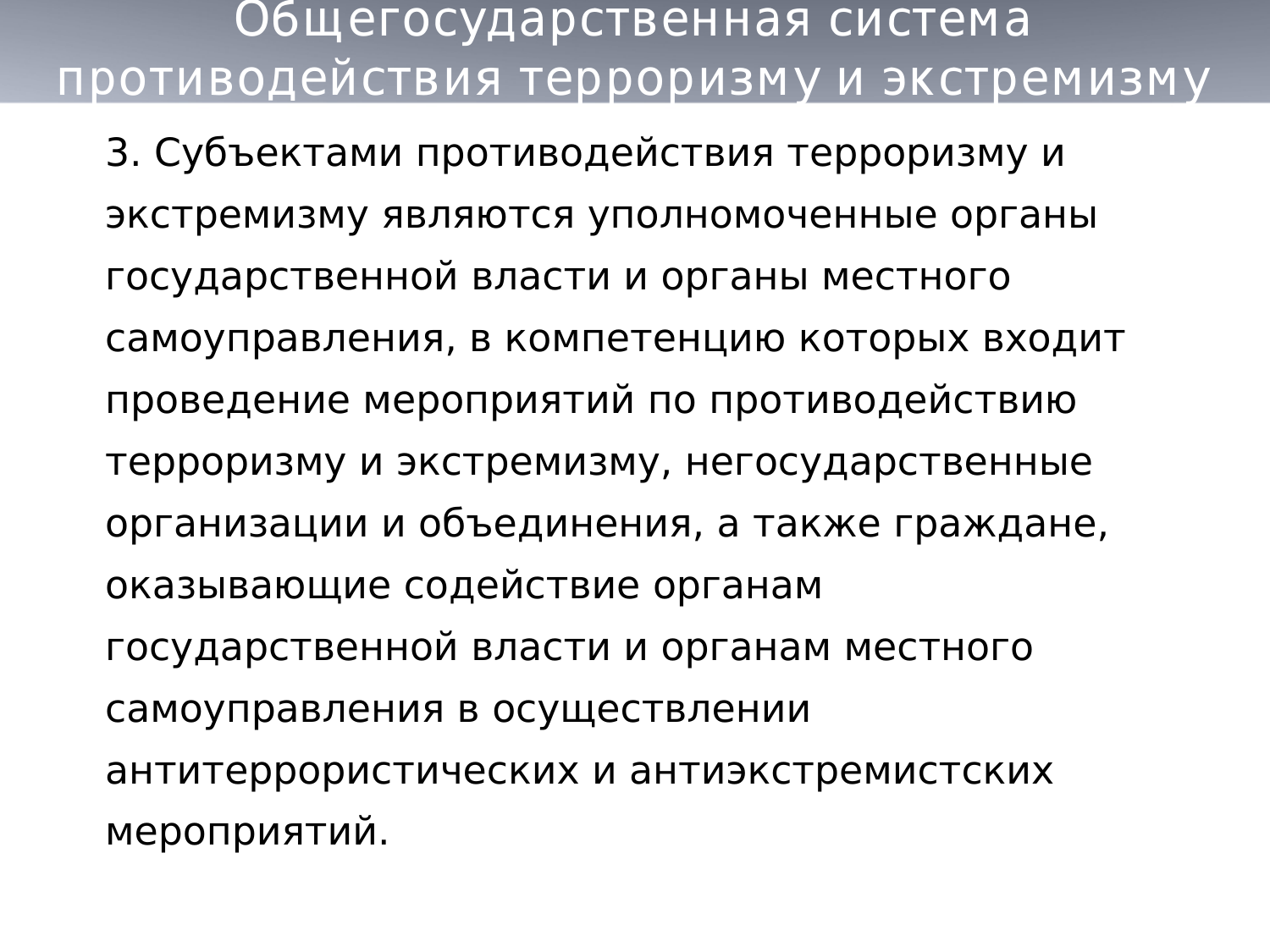

# Общегосударственная система противодействия терроризму и экстремизму
3. Субъектами противодействия терроризму и экстремизму являются уполномоченные органы государственной власти и органы местного самоуправления, в компетенцию которых входит проведение мероприятий по противодействию терроризму и экстремизму, негосударственные организации и объединения, а также граждане, оказывающие содействие органам государственной власти и органам местного самоуправления в осуществлении антитеррористических и антиэкстремистских мероприятий.